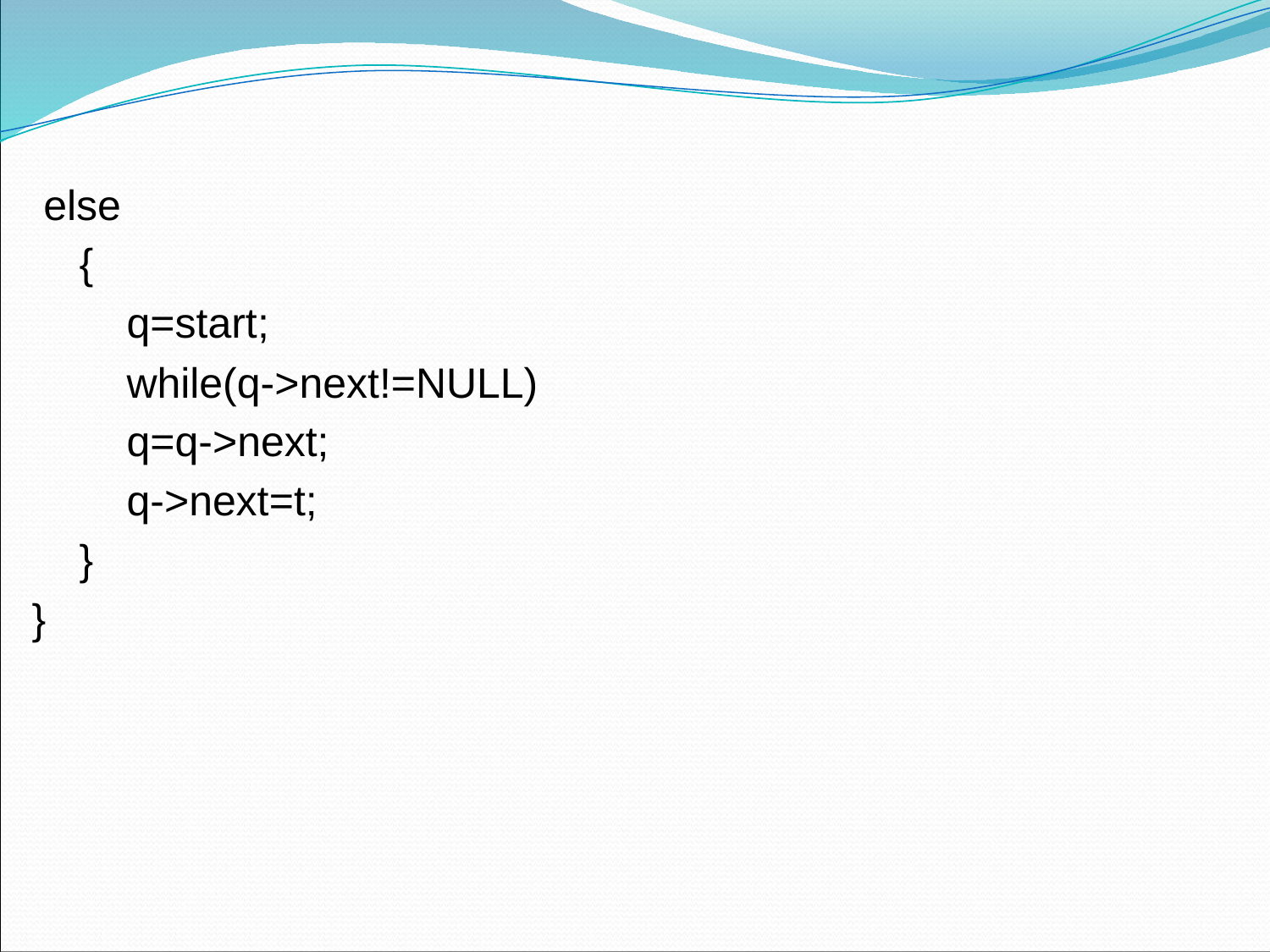

#

 else
    {
        q=start;
        while(q->next!=NULL)
        q=q->next;
        q->next=t;
    }
}